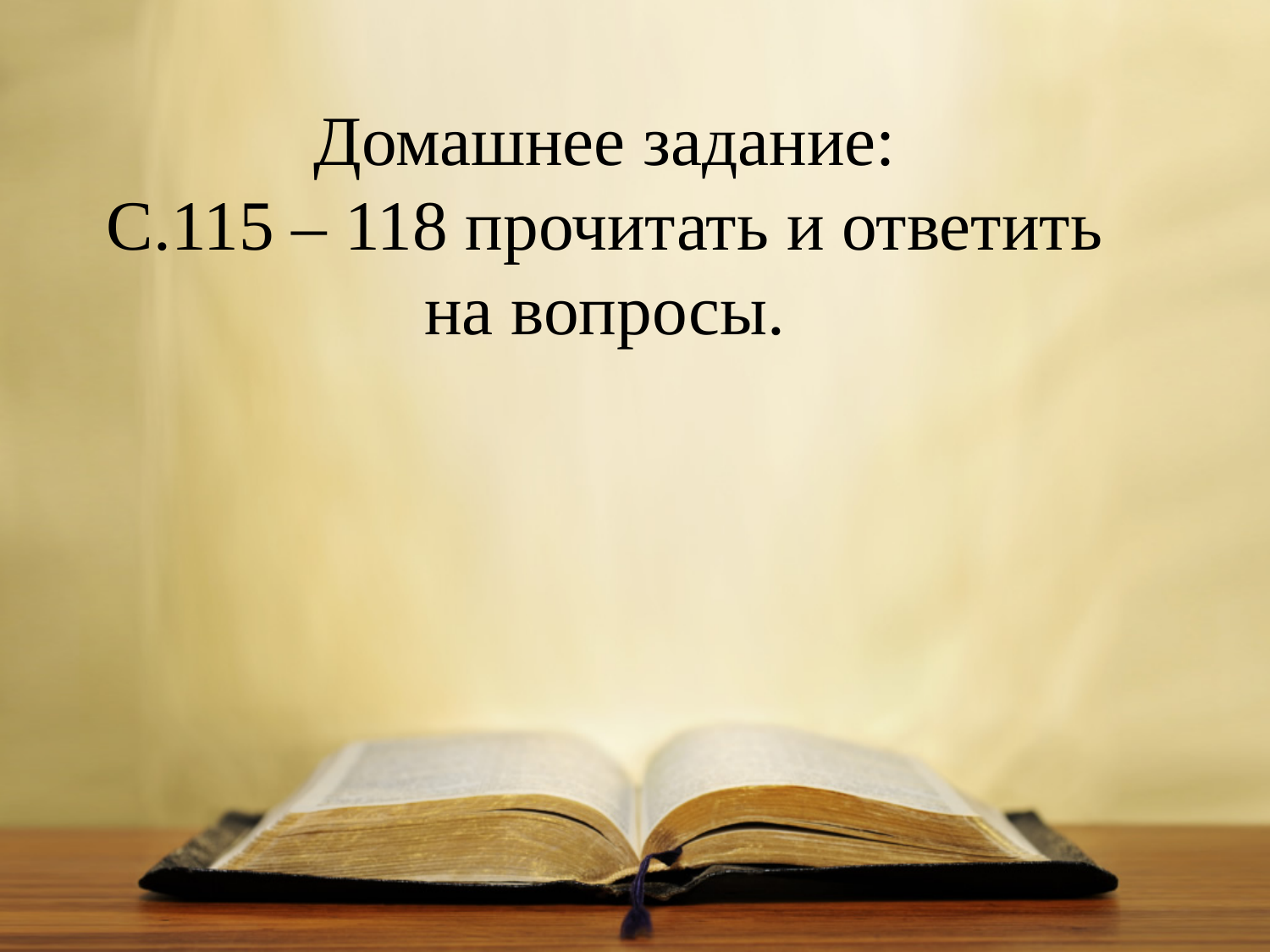

Домашнее задание:
С.115 – 118 прочитать и ответить на вопросы.